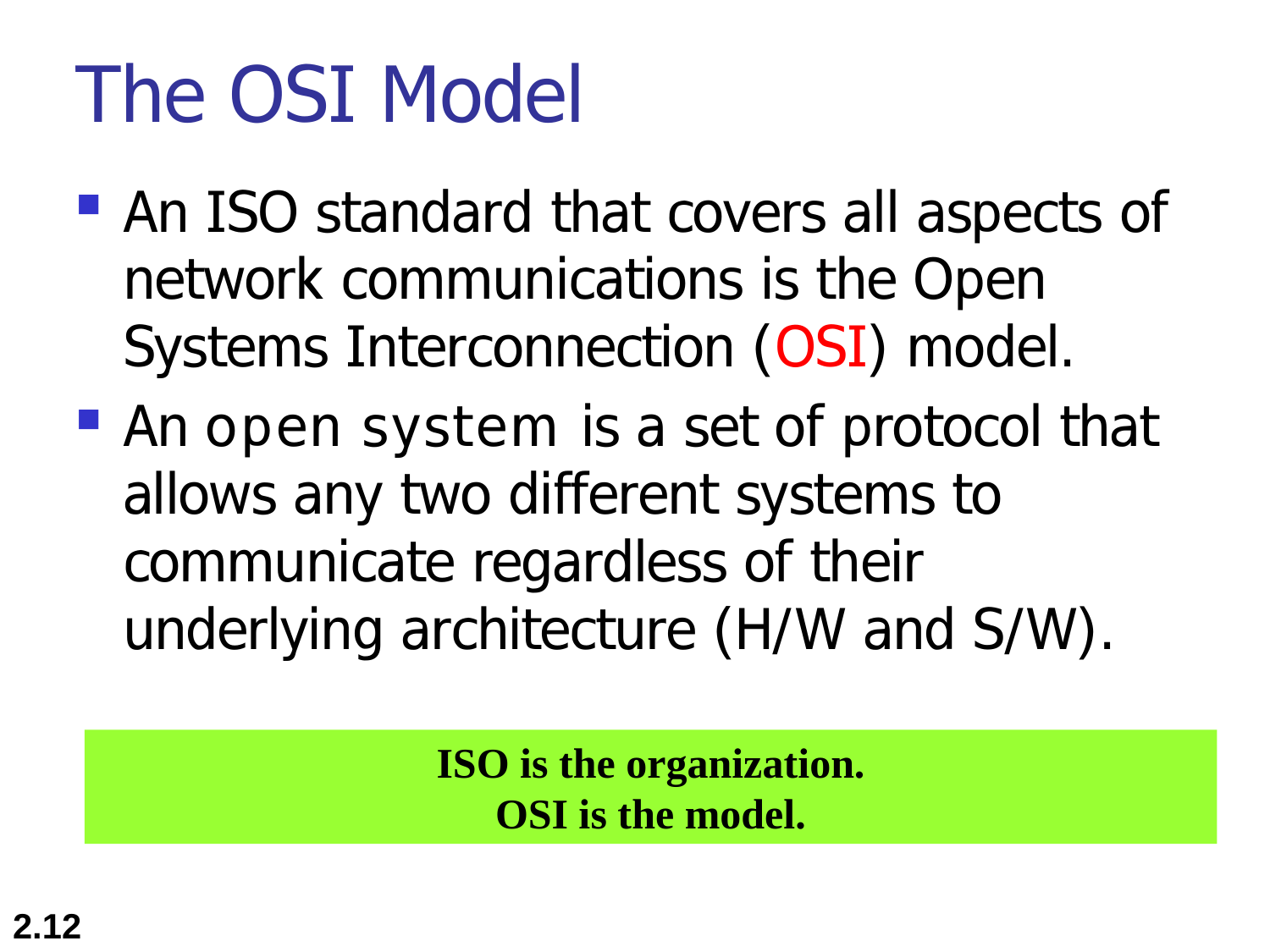

# The OSI Model
An ISO standard that covers all aspects of network communications is the Open Systems Interconnection (OSI) model.
An open system is a set of protocol that allows any two different systems to communicate regardless of their underlying architecture (H/W and S/W).

ISO is the organization.
OSI is the model.
2.12